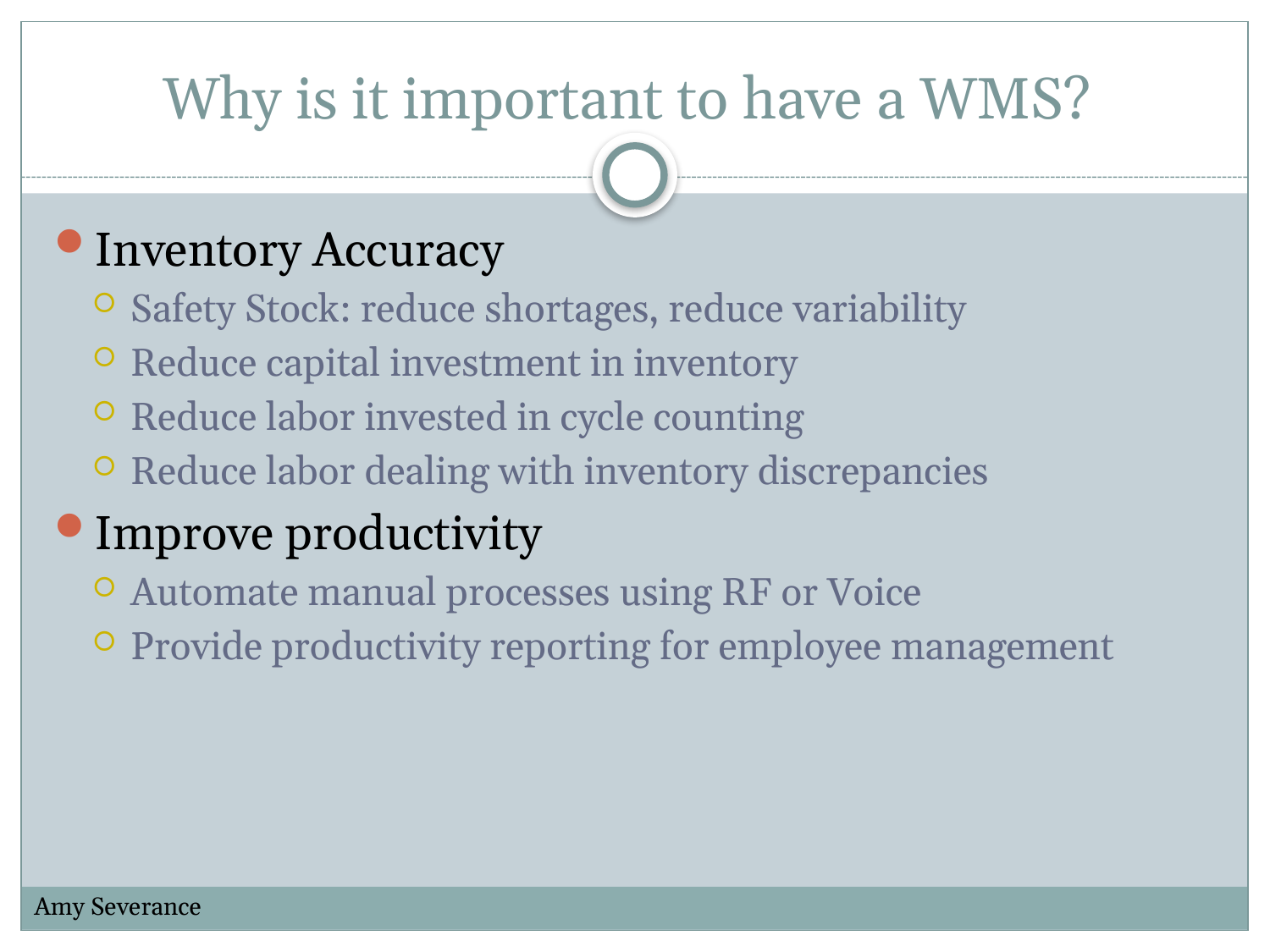

# Why is it important to have a WMS?
Inventory Accuracy
Safety Stock: reduce shortages, reduce variability
Reduce capital investment in inventory
Reduce labor invested in cycle counting
Reduce labor dealing with inventory discrepancies
Improve productivity
Automate manual processes using RF or Voice
Provide productivity reporting for employee management

Amy Severance